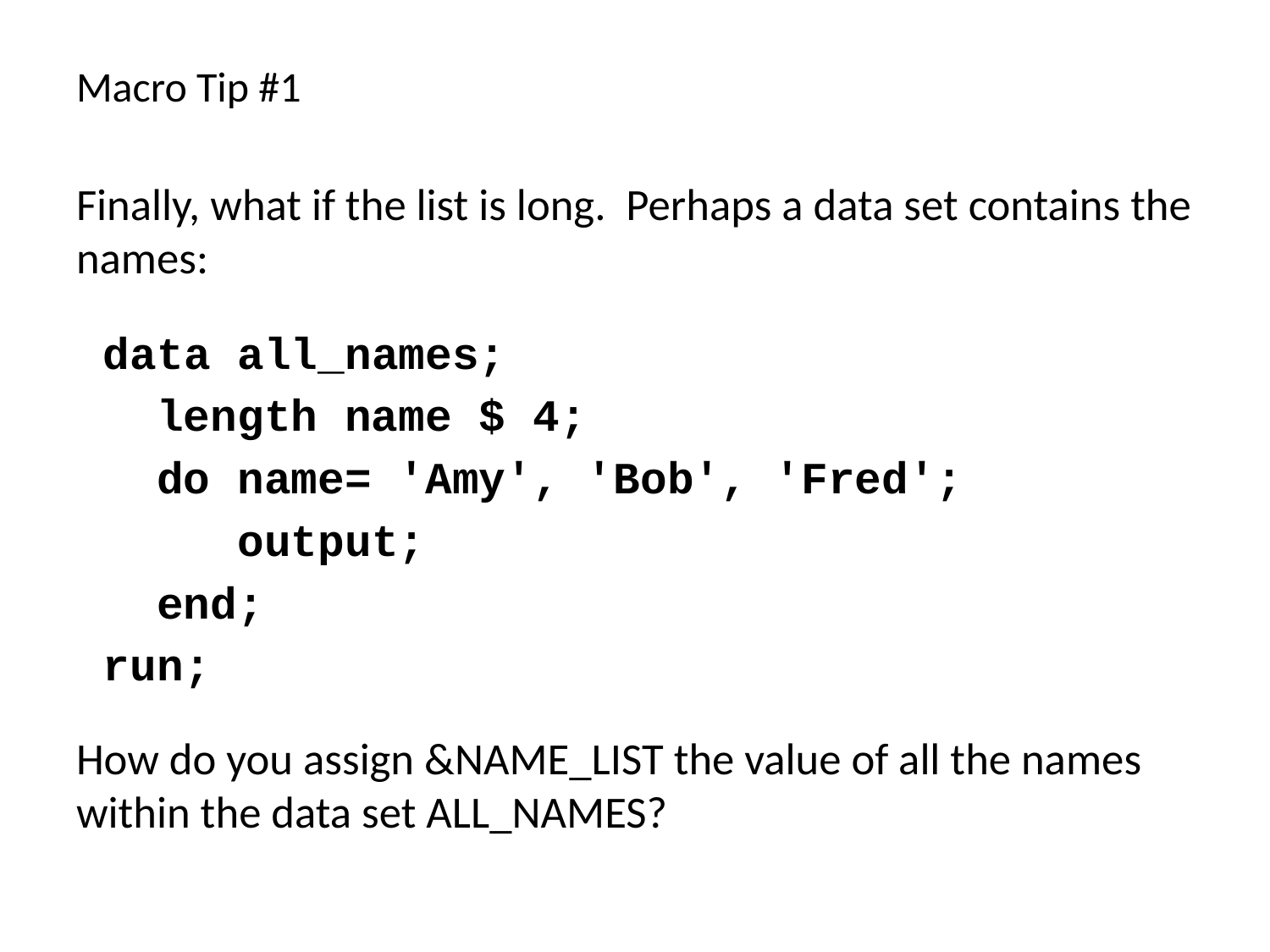

# Macro Tip #1
Finally, what if the list is long.  Perhaps a data set contains the names:

 data all_names;
   length name $ 4;
   do name= 'Amy', 'Bob', 'Fred';
      output;
   end;
 run;

How do you assign &NAME_LIST the value of all the names within the data set ALL_NAMES?